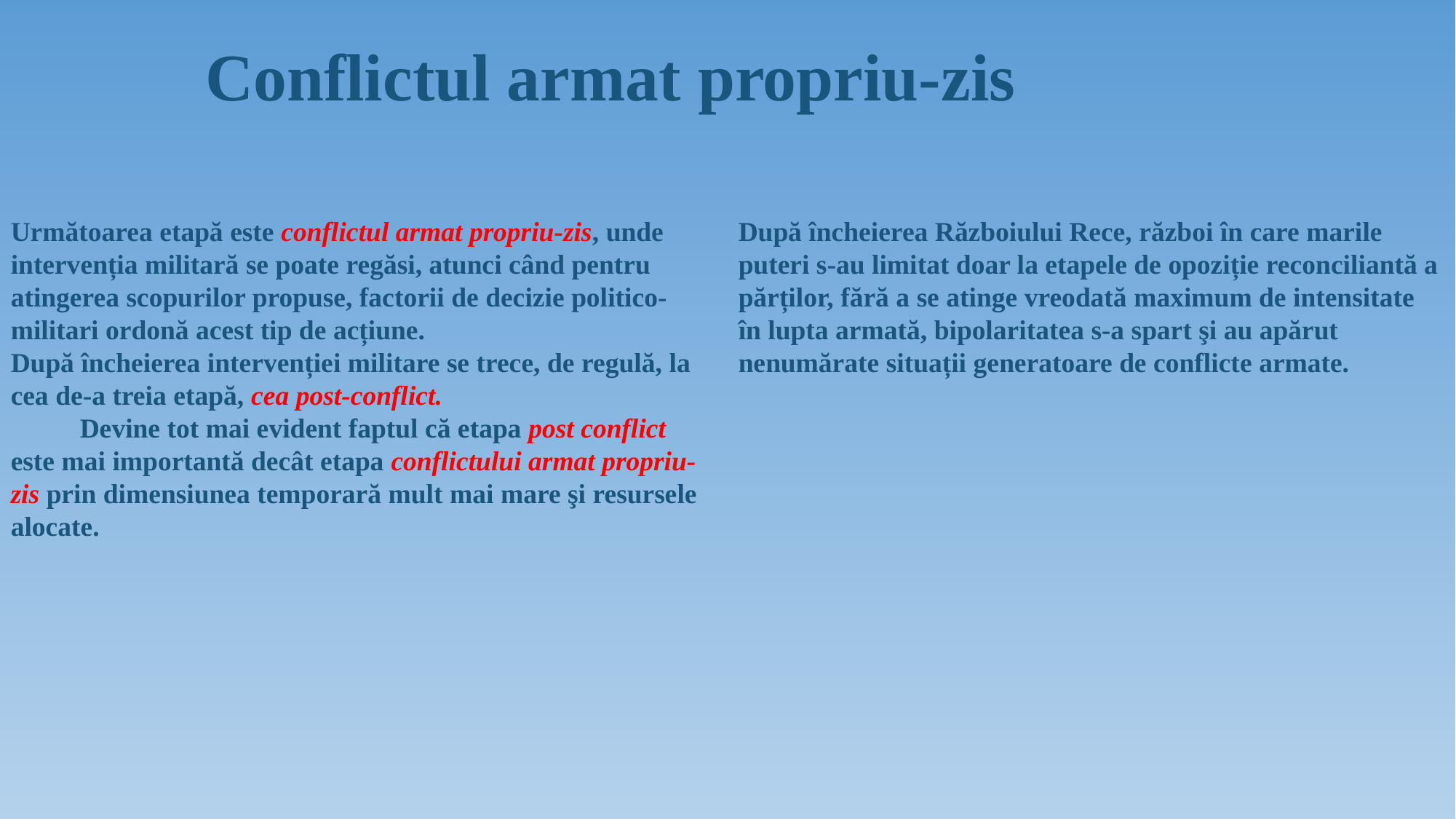

# Conflictul armat propriu-zis
Următoarea etapă este conflictul armat propriu-zis, unde intervenția militară se poate regăsi, atunci când pentru atingerea scopurilor propuse, factorii de decizie politico-militari ordonă acest tip de acțiune.
După încheierea intervenției militare se trece, de regulă, la cea de-a treia etapă, cea post-conflict.
          Devine tot mai evident faptul că etapa post conflict este mai importantă decât etapa conflictului armat propriu-zis prin dimensiunea temporară mult mai mare şi resursele alocate.
După încheierea Războiului Rece, război în care marile puteri s-au limitat doar la etapele de opoziție reconciliantă a părților, fără a se atinge vreodată maximum de intensitate în lupta armată, bipolaritatea s-a spart şi au apărut nenumărate situații generatoare de conflicte armate.